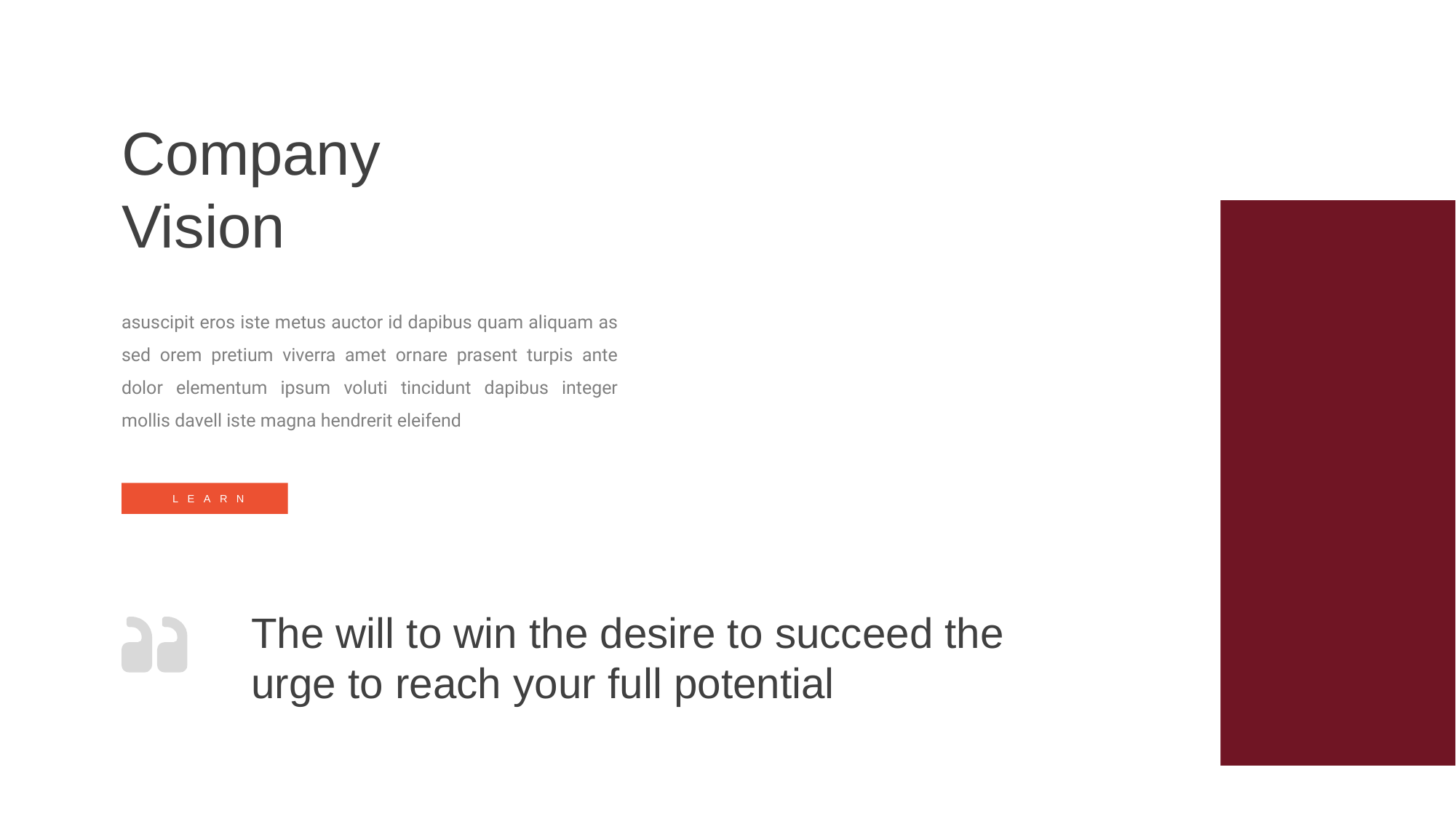

Company
Vision

asuscipit eros iste metus auctor id dapibus quam aliquam as sed orem pretium viverra amet ornare prasent turpis ante dolor elementum ipsum voluti tincidunt dapibus integer mollis davell iste magna hendrerit eleifend

LEARN
The will to win the desire to succeed the urge to reach your full potential